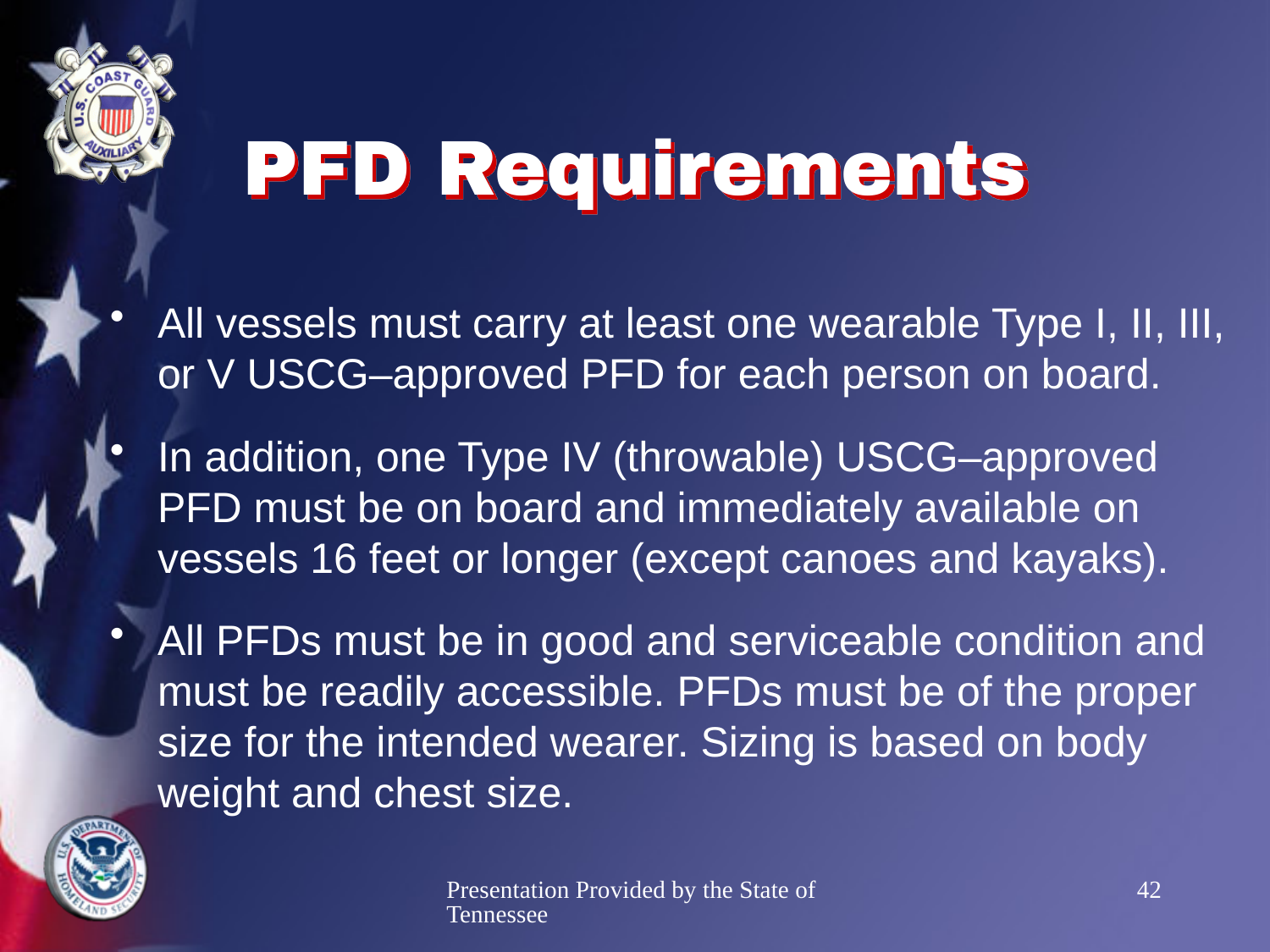

# PFD Requirements
All vessels must carry at least one wearable Type I, II, III, or V USCG–approved PFD for each person on board.
In addition, one Type IV (throwable) USCG–approved PFD must be on board and immediately available on vessels 16 feet or longer (except canoes and kayaks).
All PFDs must be in good and serviceable condition and must be readily accessible. PFDs must be of the proper size for the intended wearer. Sizing is based on body weight and chest size.
Presentation Provided by the State of Tennessee
42